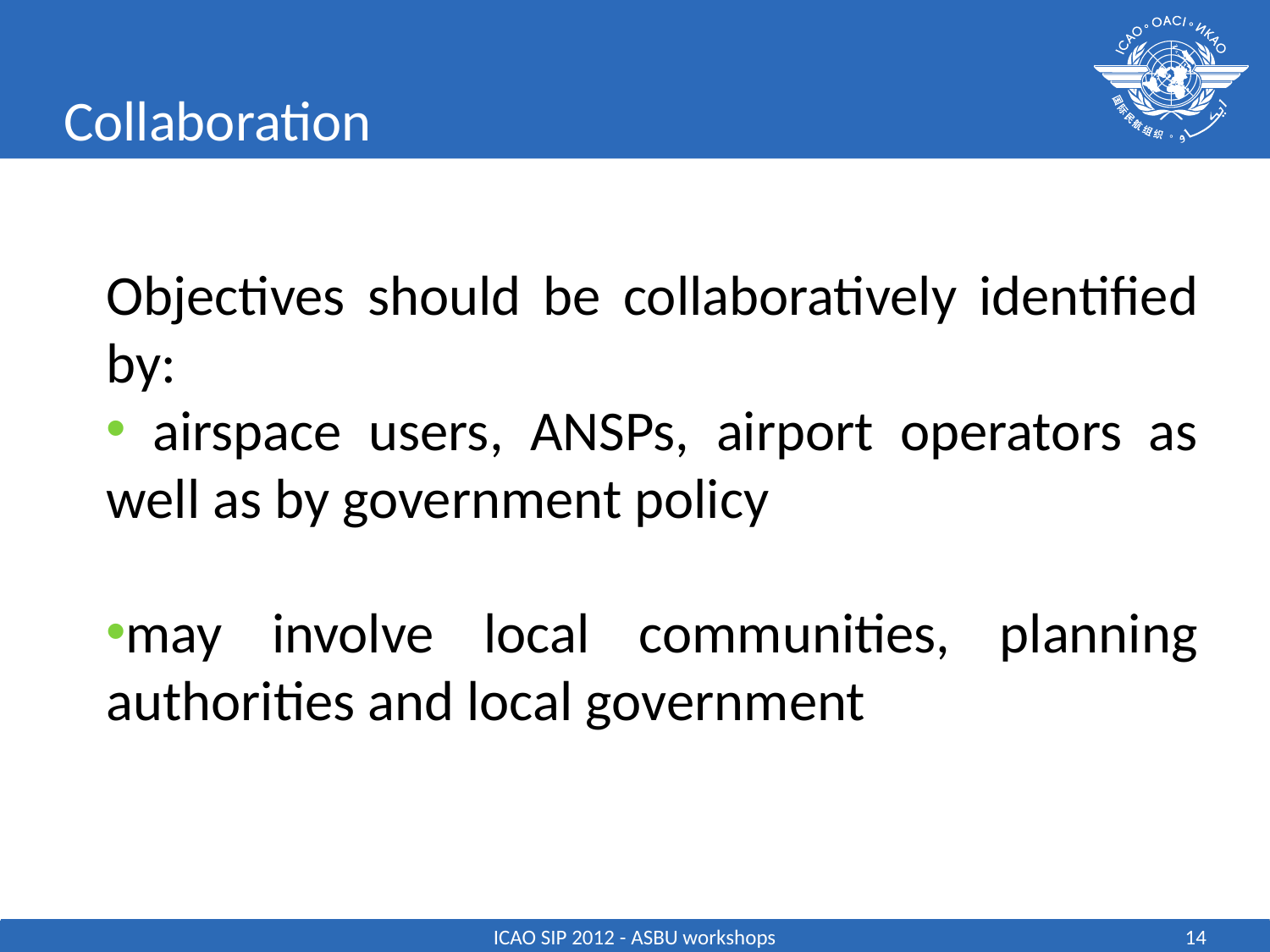

# Collaboration
Objectives should be collaboratively identified by:
 airspace users, ANSPs, airport operators as well as by government policy

may involve local communities, planning authorities and local government
ICAO SIP 2012 - ASBU workshops
14